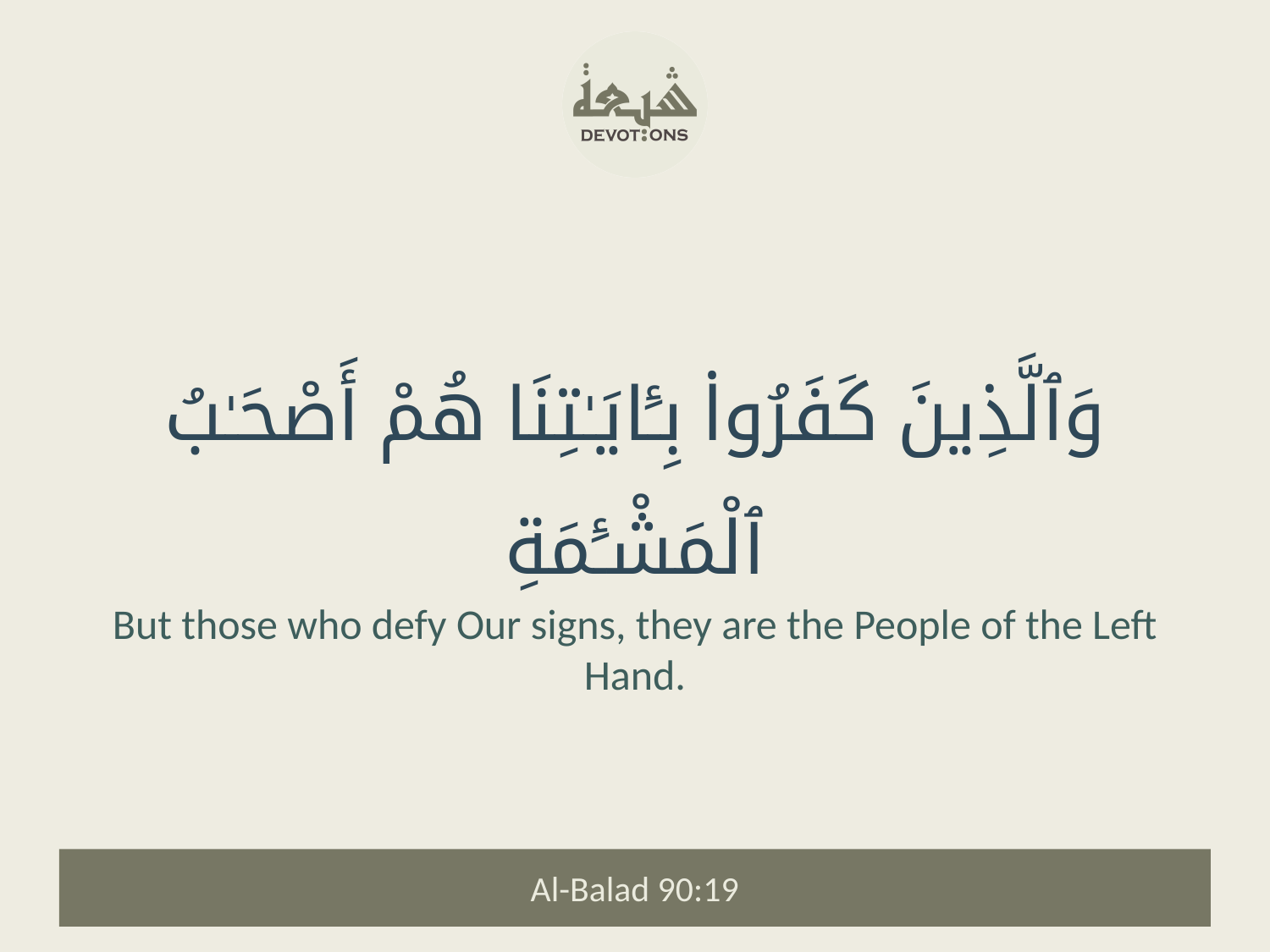

وَٱلَّذِينَ كَفَرُوا۟ بِـَٔايَـٰتِنَا هُمْ أَصْحَـٰبُ ٱلْمَشْـَٔمَةِ
But those who defy Our signs, they are the People of the Left Hand.
Al-Balad 90:19